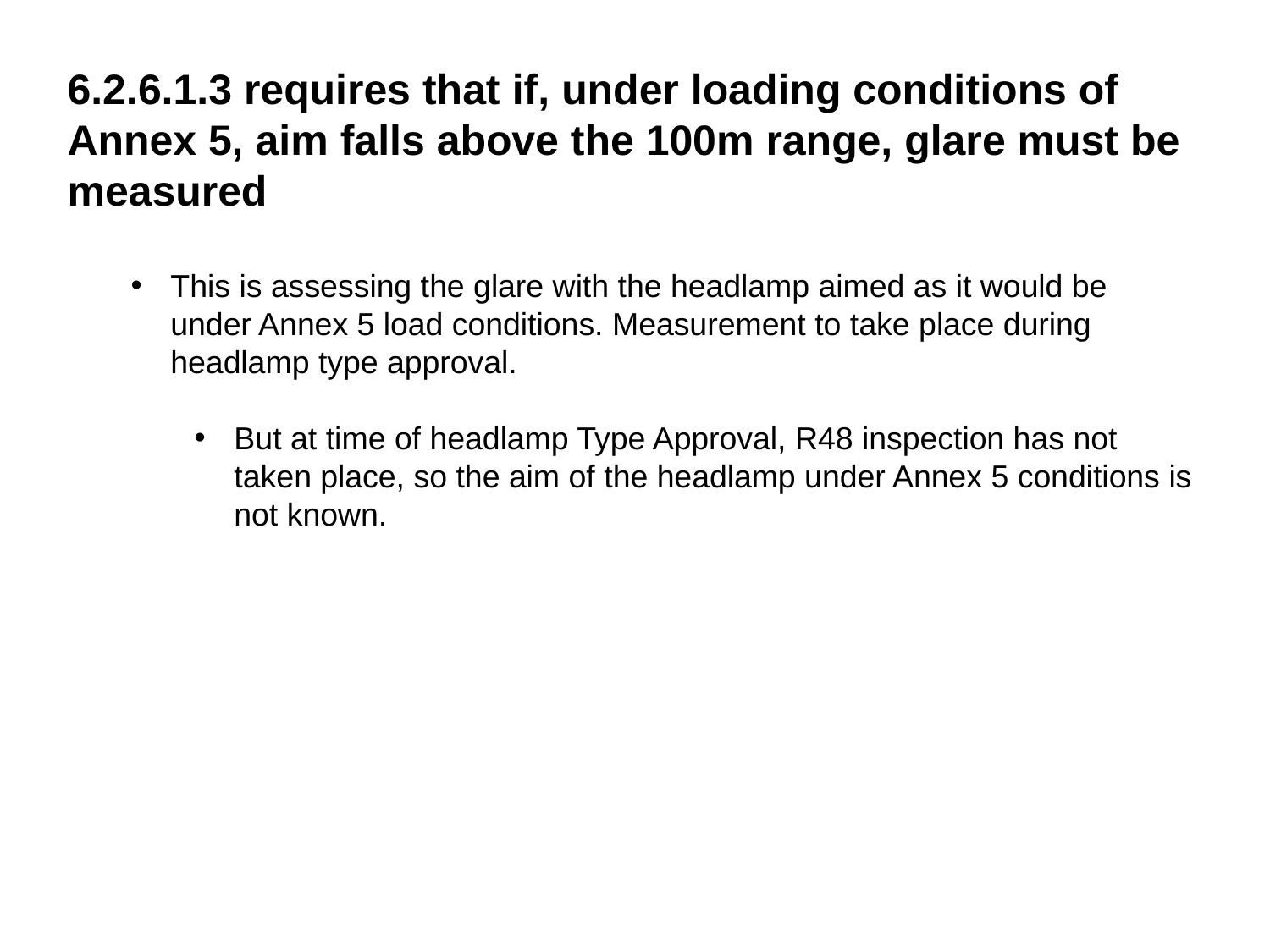

6.2.6.1.3 requires that if, under loading conditions of Annex 5, aim falls above the 100m range, glare must be measured
This is assessing the glare with the headlamp aimed as it would be under Annex 5 load conditions. Measurement to take place during headlamp type approval.
But at time of headlamp Type Approval, R48 inspection has not taken place, so the aim of the headlamp under Annex 5 conditions is not known.